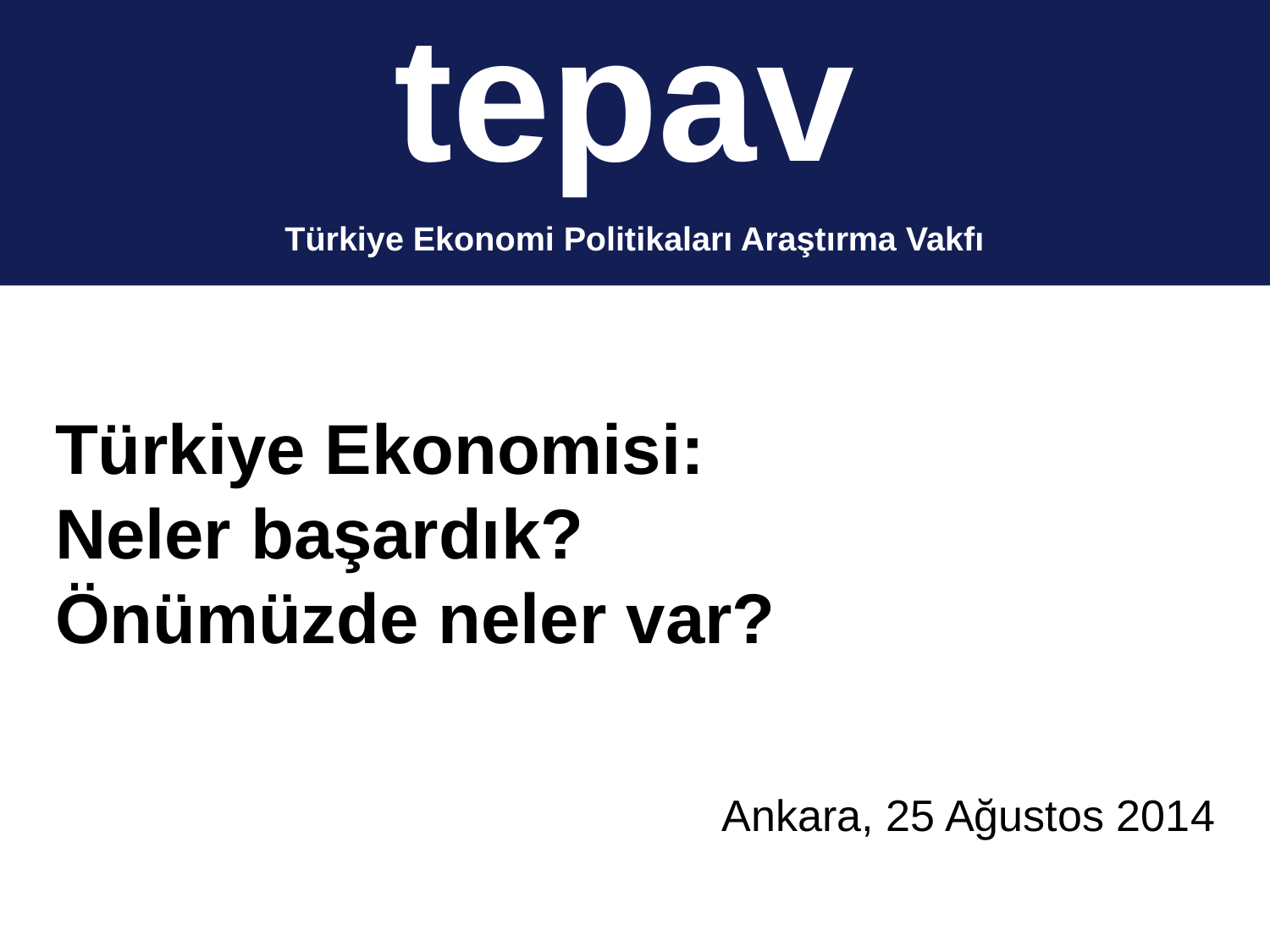

tepav
Türkiye Ekonomi Politikaları Araştırma Vakfı
# Türkiye Ekonomisi: Neler başardık? Önümüzde neler var?

Ankara, 25 Ağustos 2014